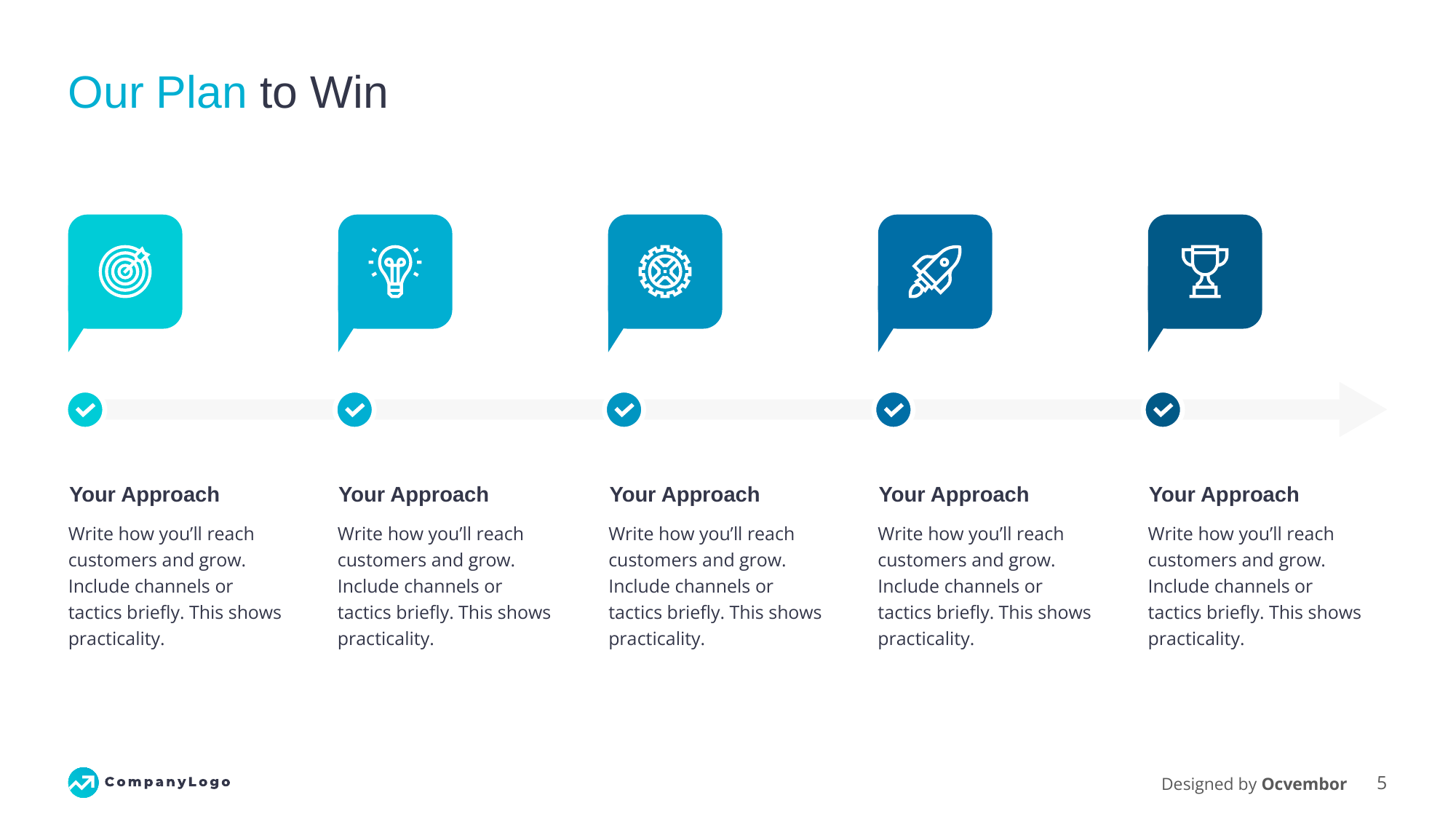

# Our Plan to Win

Your Approach
Your Approach
Your Approach
Your Approach
Your Approach
Write how you’ll reach customers and grow. Include channels or tactics briefly. This shows practicality.
Write how you’ll reach customers and grow. Include channels or tactics briefly. This shows practicality.
Write how you’ll reach customers and grow. Include channels or tactics briefly. This shows practicality.
Write how you’ll reach customers and grow. Include channels or tactics briefly. This shows practicality.
Write how you’ll reach customers and grow. Include channels or tactics briefly. This shows practicality.